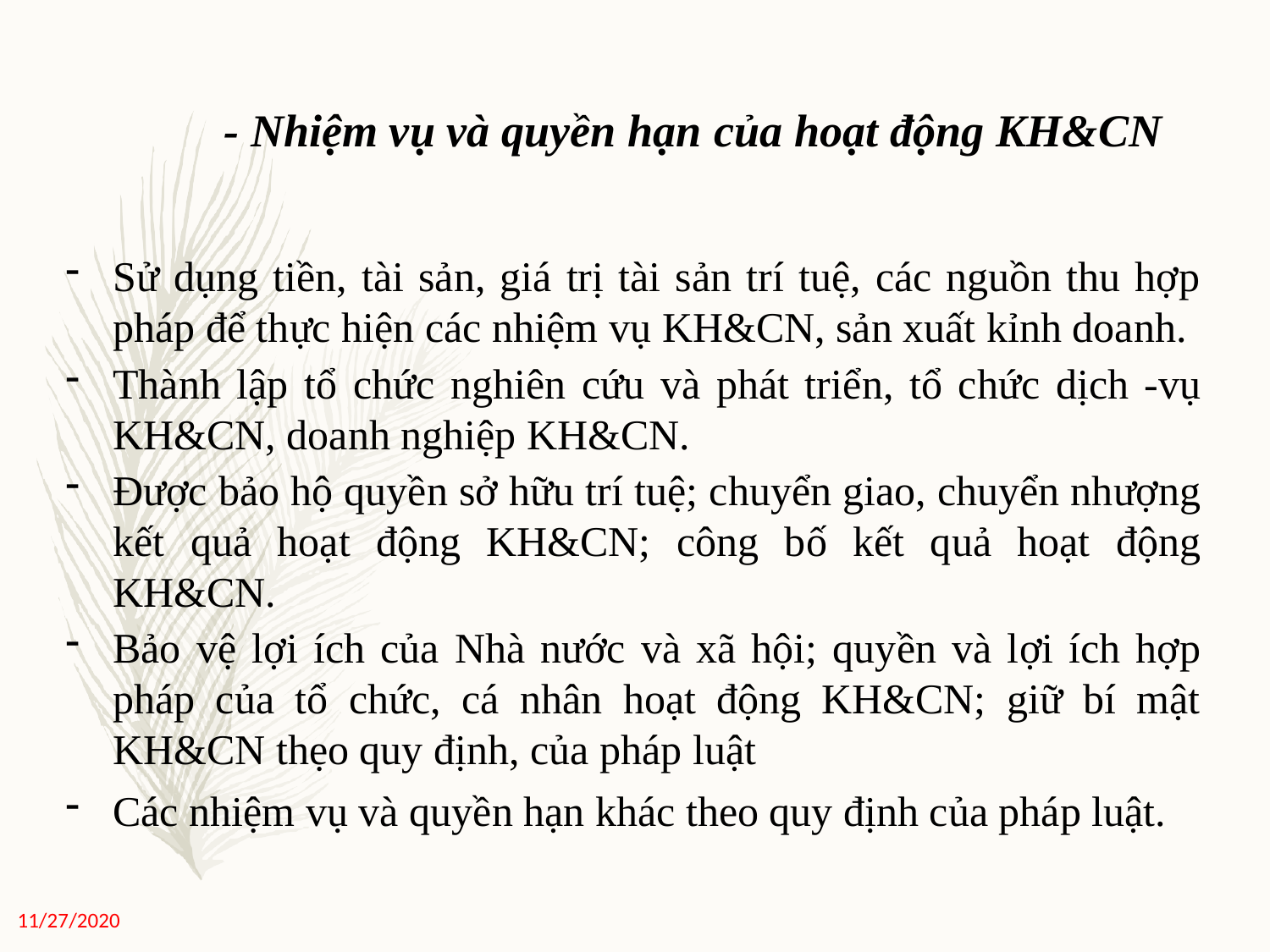

- Nhiệm vụ và quyền hạn của hoạt động KH&CN
Sử dụng tiền, tài sản, giá trị tài sản trí tuệ, các nguồn thu hợp pháp để thực hiện các nhiệm vụ KH&CN, sản xuất kỉnh doanh.
Thành lập tổ chức nghiên cứu và phát triển, tổ chức dịch -vụ KH&CN, doanh nghiệp KH&CN.
Được bảo hộ quyền sở hữu trí tuệ; chuyển giao, chuyển nhượng kết quả hoạt động KH&CN; công bố kết quả hoạt động KH&CN.
Bảo vệ lợi ích của Nhà nước và xã hội; quyền và lợi ích hợp pháp của tổ chức, cá nhân hoạt động KH&CN; giữ bí mật KH&CN thẹo quy định, của pháp luật
Các nhiệm vụ và quyền hạn khác theo quy định của pháp luật.
11/27/2020